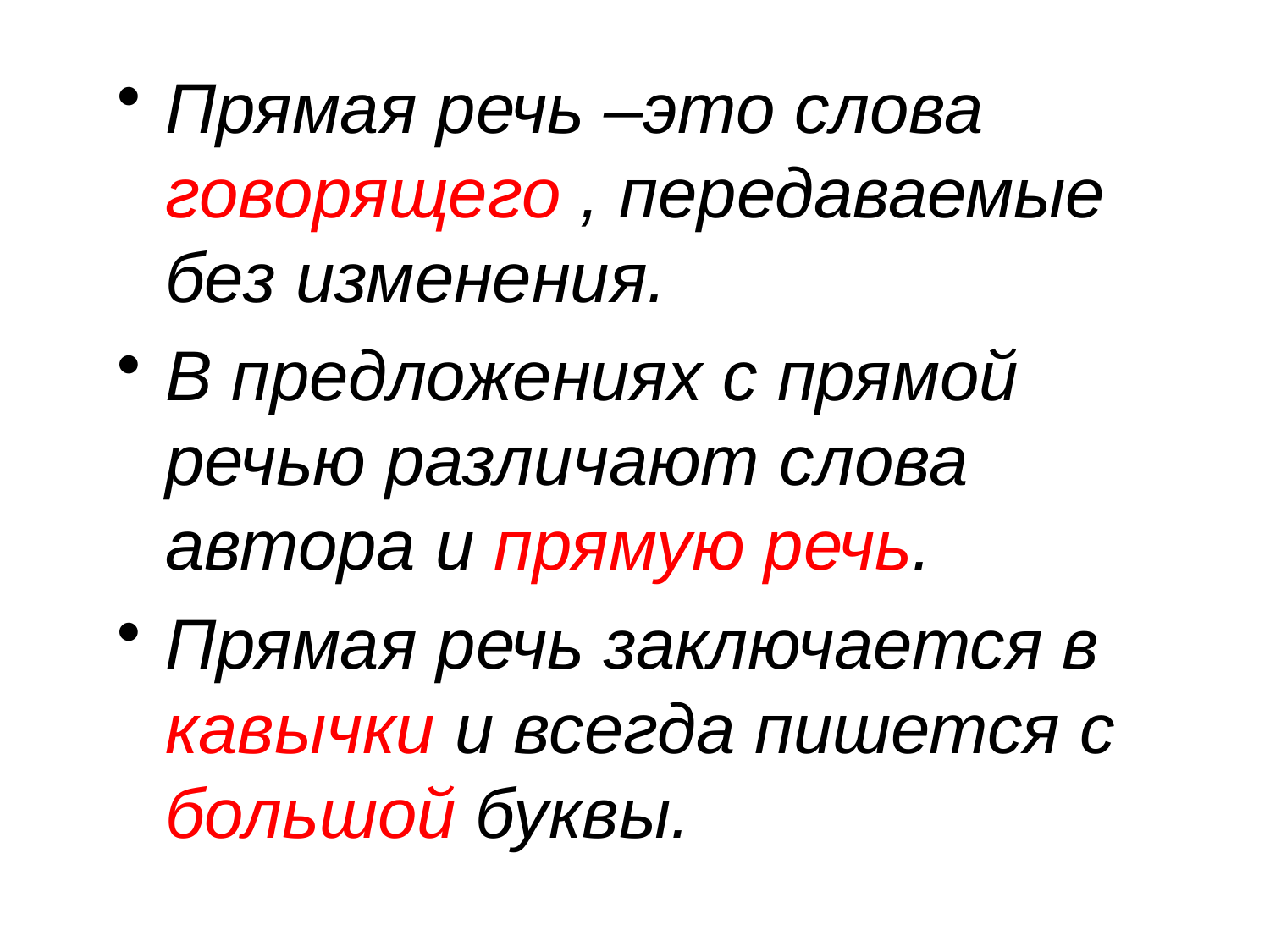

Прямая речь –это слова говорящего , передаваемые без изменения.
В предложениях с прямой речью различают слова автора и прямую речь.
Прямая речь заключается в кавычки и всегда пишется с большой буквы.